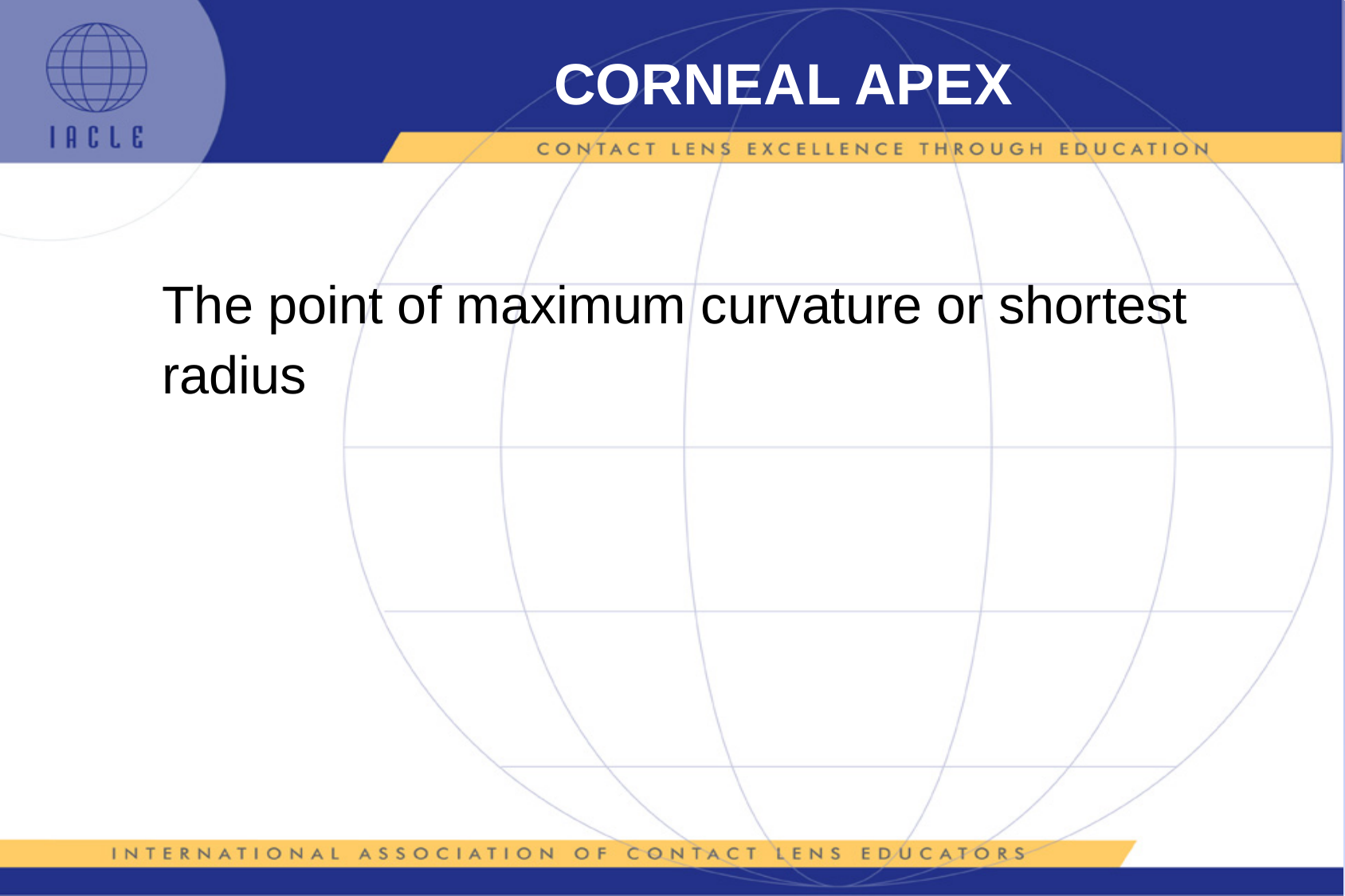

# CORNEAL APEX
The point of maximum curvature or shortest radius